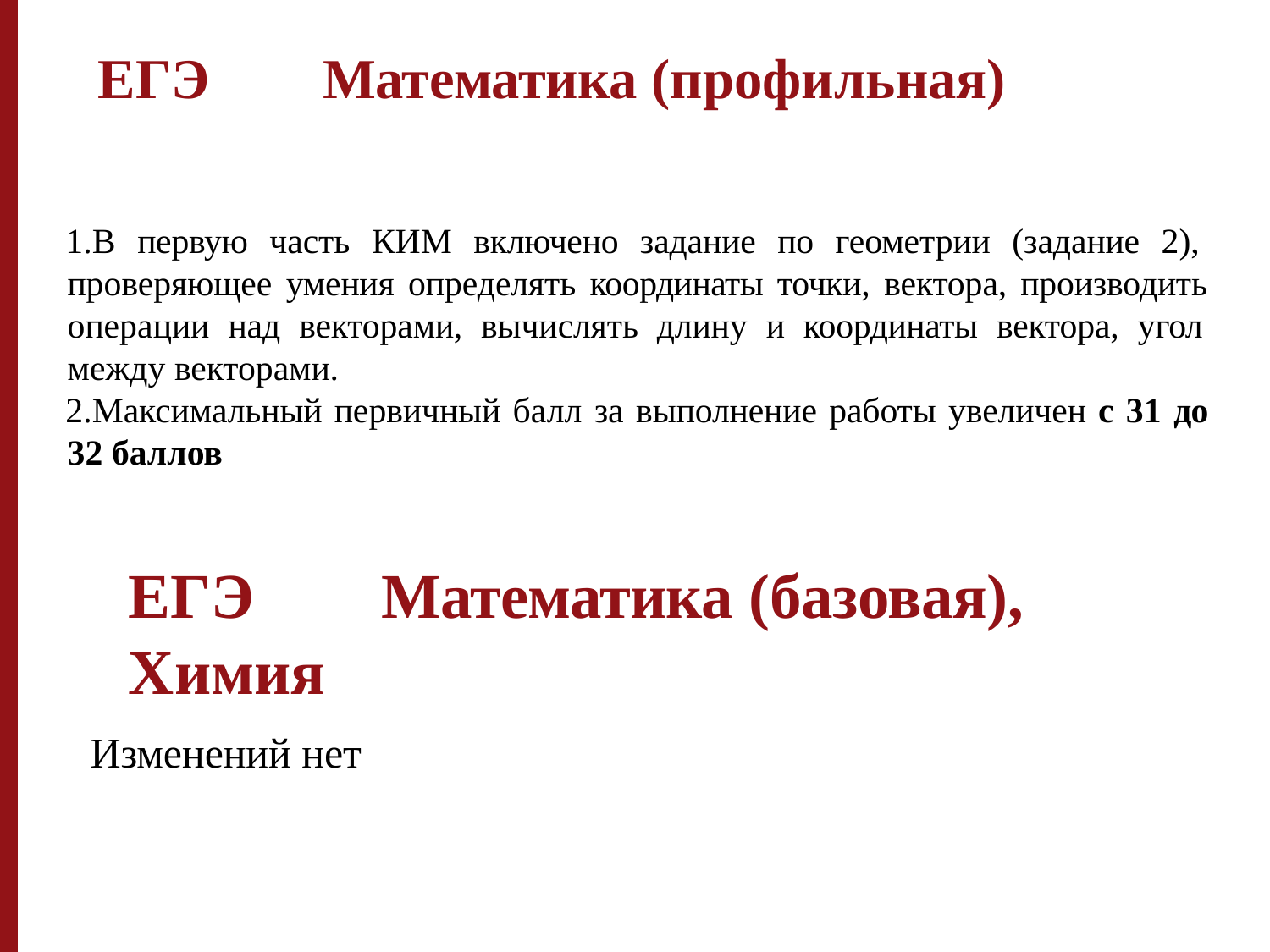

ЕГЭ
Математика (профильная)
В первую часть КИМ включено задание по геометрии (задание 2),  проверяющее умения определять координаты точки, вектора, производить  операции над векторами, вычислять длину и координаты вектора, угол  между векторами.
Максимальный первичный балл за выполнение работы увеличен с 31 до  32 баллов
ЕГЭ
Химия
Изменений нет
Математика (базовая),